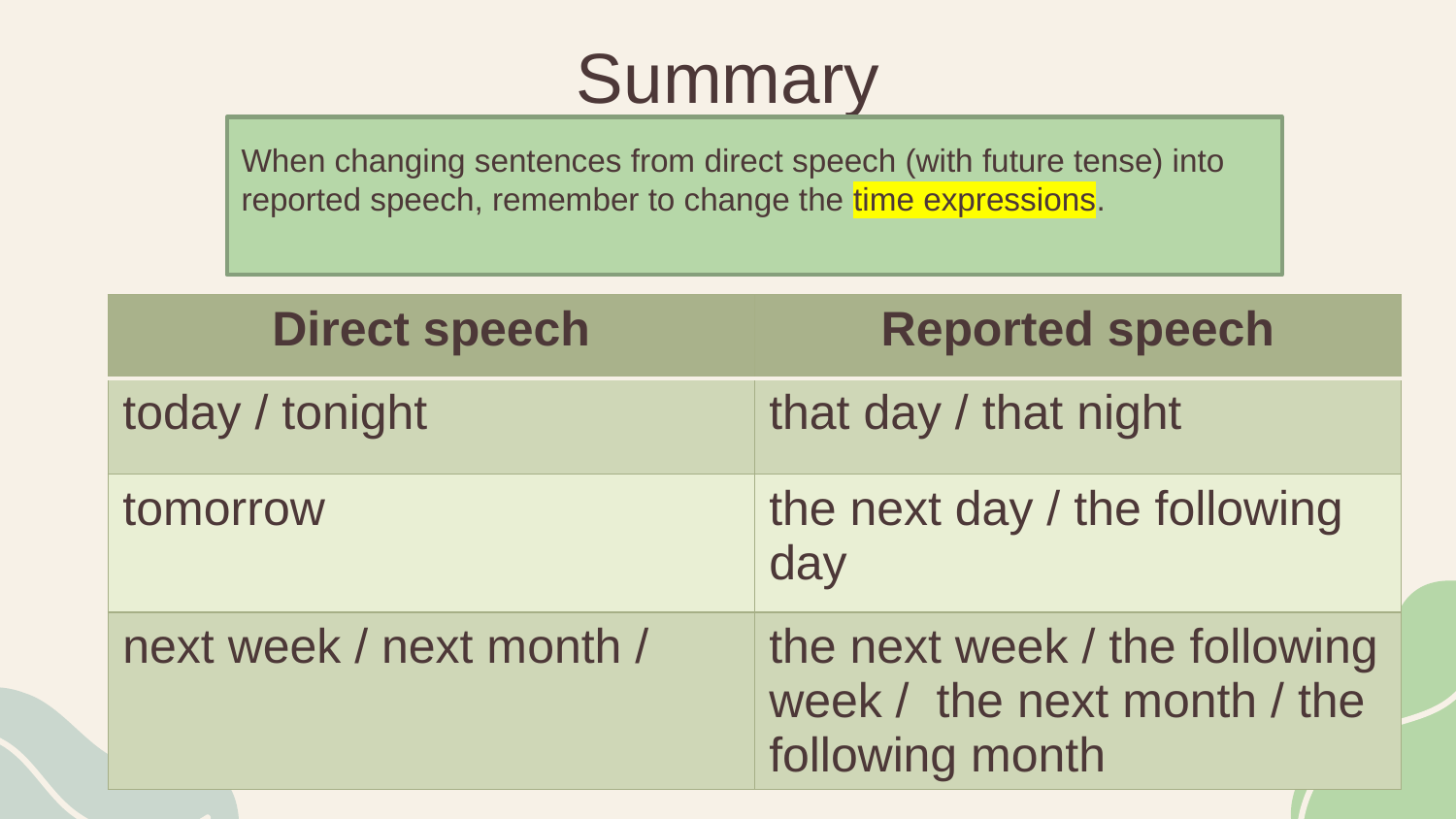

# Summary
When changing sentences from direct speech (with future tense) into reported speech, remember to change the time expressions.

| Direct speech | Reported speech |
| --- | --- |
| today / tonight | that day / that night |
| tomorrow | the next day / the following day |
| next week / next month / | the next week / the following week / the next month / the following month |